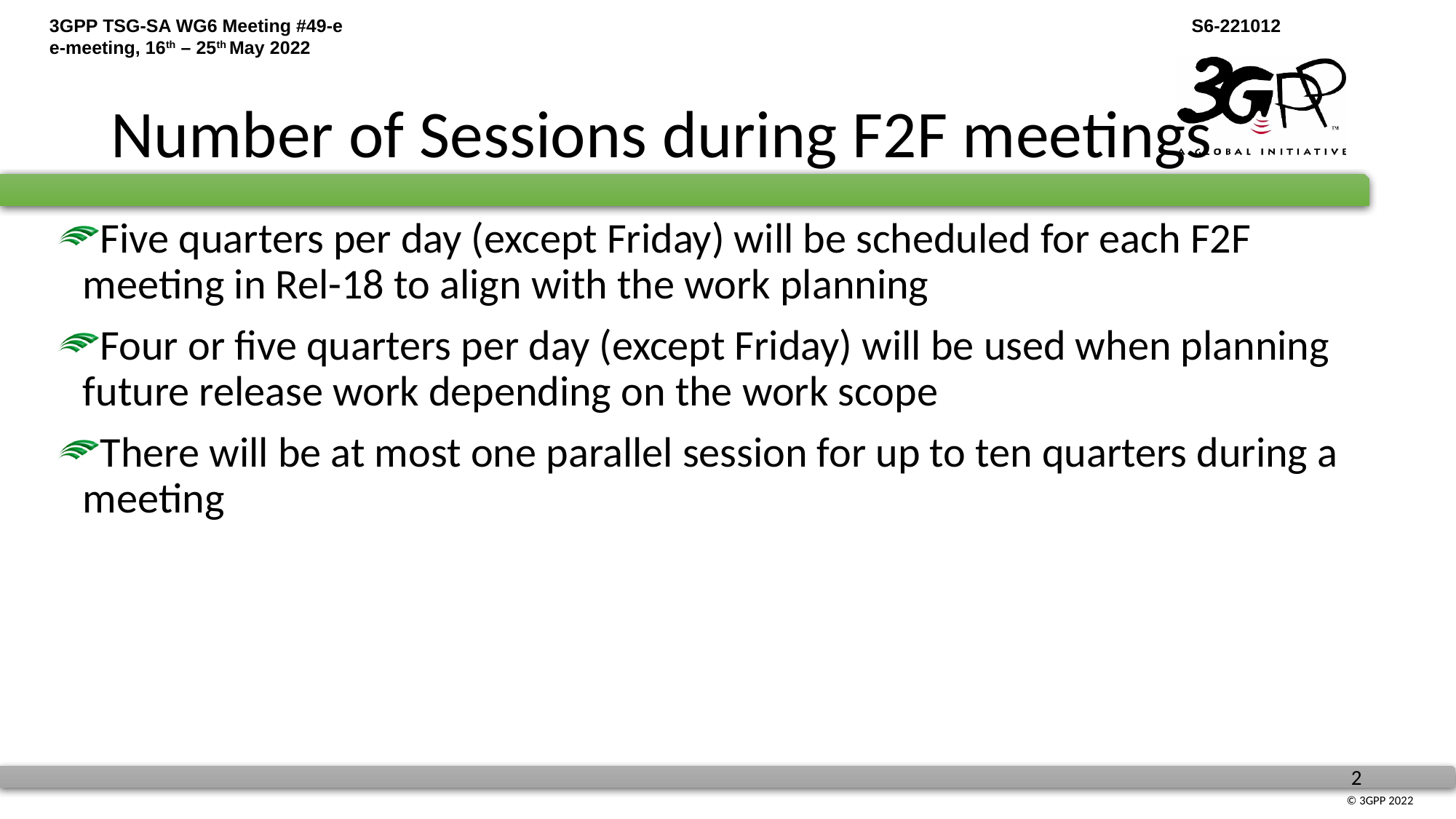

# Number of Sessions during F2F meetings
Five quarters per day (except Friday) will be scheduled for each F2F meeting in Rel-18 to align with the work planning
Four or five quarters per day (except Friday) will be used when planning future release work depending on the work scope
There will be at most one parallel session for up to ten quarters during a meeting